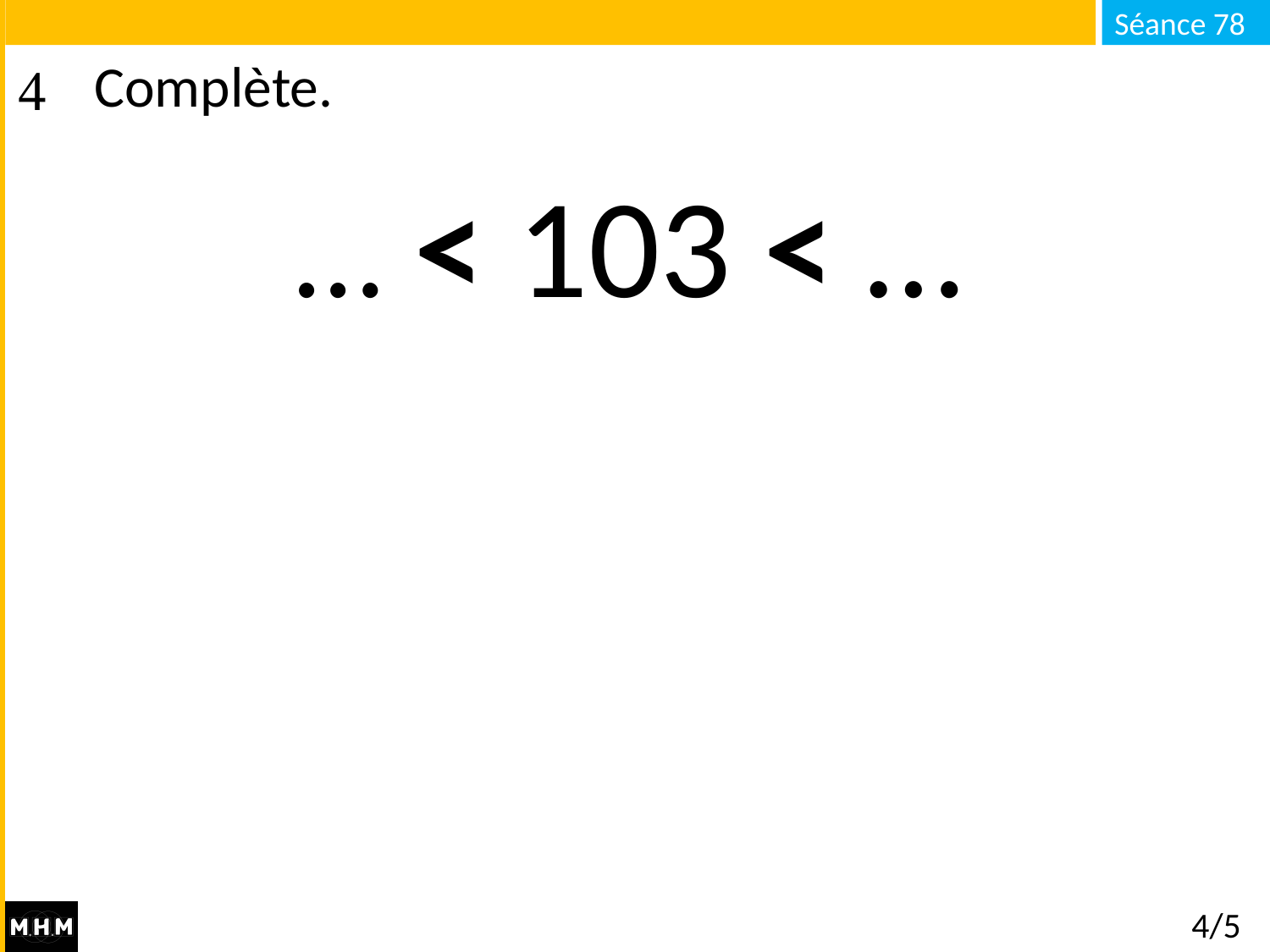

# Complète.
… < 103 < …
4/5